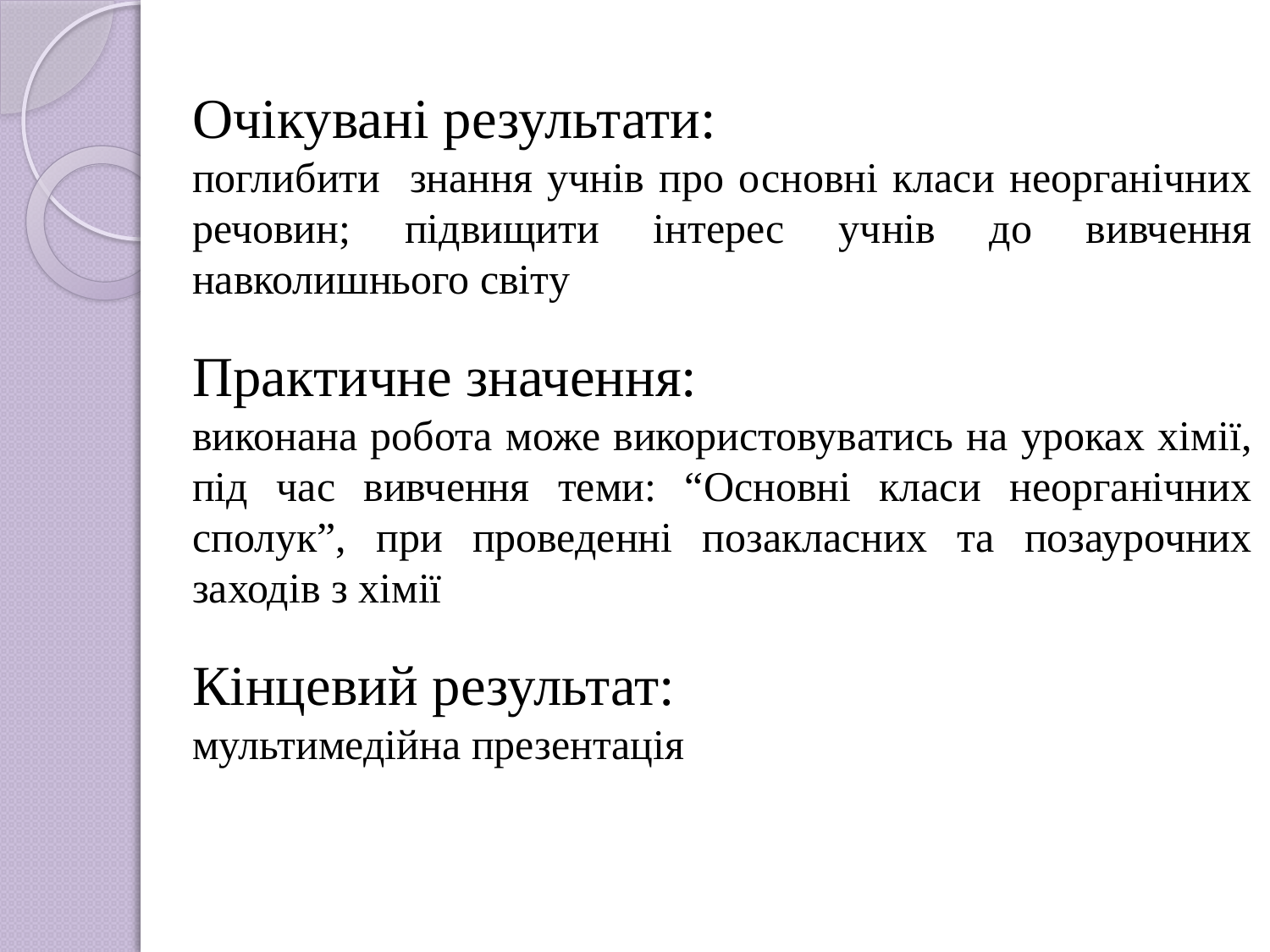

Очікувані результати:
поглибити  знання учнів про основні класи неорганічних речовин; підвищити інтерес учнів до вивчення навколишнього світу

Практичне значення:
виконана робота може використовуватись на уроках хімії, під час вивчення теми: “Основні класи неорганічних сполук”, при проведенні позакласних та позаурочних заходів з хімії

Кінцевий результат:
мультимедійна презентація